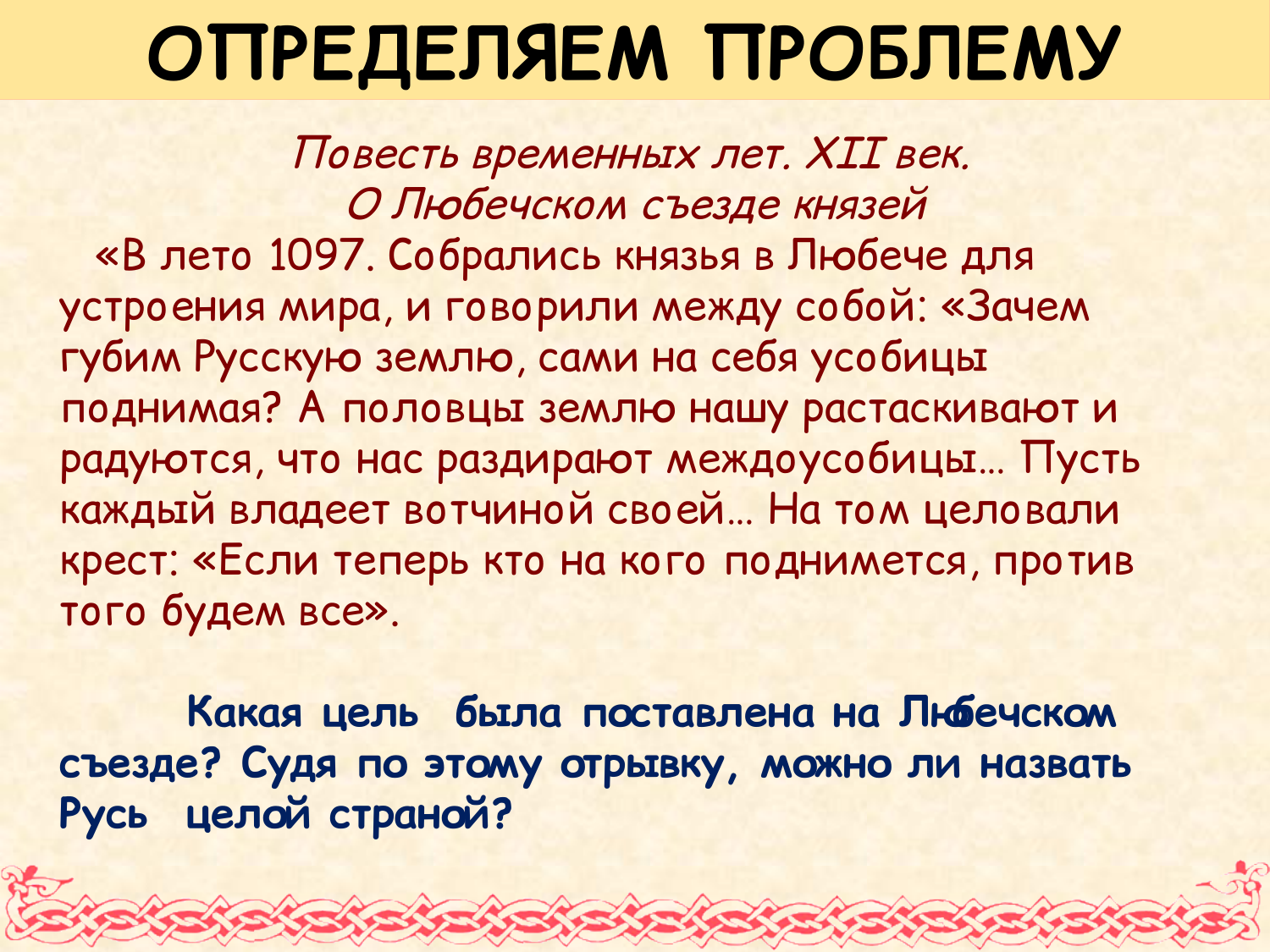

# ОПРЕДЕЛЯЕМ ПРОБЛЕМУ
Повесть временных лет. XII век.
О Любечском съезде князей
«В лето 1097. Собрались князья в Любече для устроения мира, и говорили между собой: «Зачем губим Русскую землю, сами на себя усобицы поднимая? А половцы землю нашу растаскивают и радуются, что нас раздирают междоусобицы… Пусть каждый владеет вотчиной своей… На том целовали крест: «Если теперь кто на кого поднимется, против того будем все».

	Какая цель  была поставлена на Любечском съезде? Судя по этому отрывку, можно ли назвать Русь  целой страной?